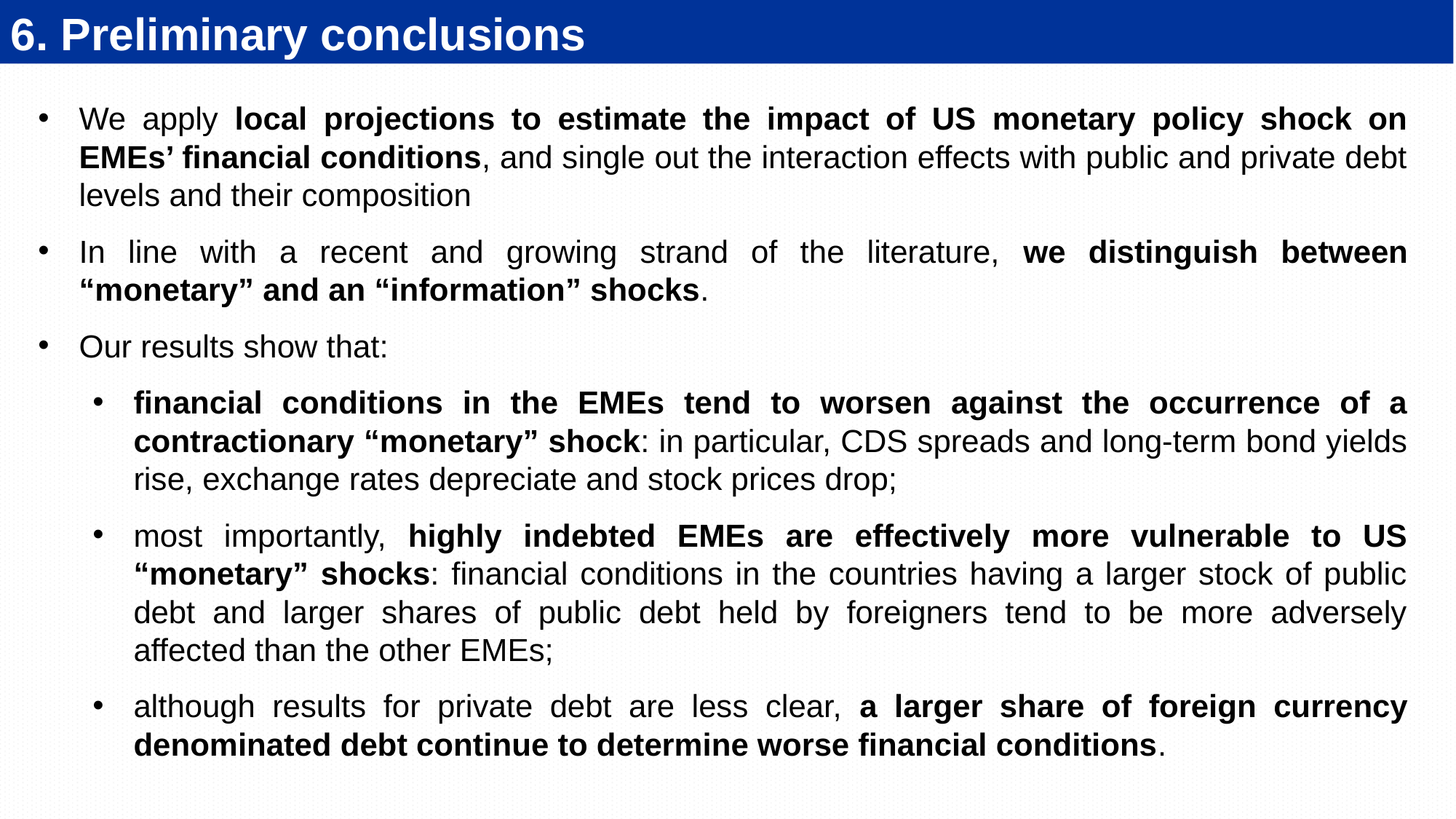

6. Preliminary conclusions
We apply local projections to estimate the impact of US monetary policy shock on EMEs’ financial conditions, and single out the interaction effects with public and private debt levels and their composition
In line with a recent and growing strand of the literature, we distinguish between “monetary” and an “information” shocks.
Our results show that:
financial conditions in the EMEs tend to worsen against the occurrence of a contractionary “monetary” shock: in particular, CDS spreads and long-term bond yields rise, exchange rates depreciate and stock prices drop;
most importantly, highly indebted EMEs are effectively more vulnerable to US “monetary” shocks: financial conditions in the countries having a larger stock of public debt and larger shares of public debt held by foreigners tend to be more adversely affected than the other EMEs;
although results for private debt are less clear, a larger share of foreign currency denominated debt continue to determine worse financial conditions.